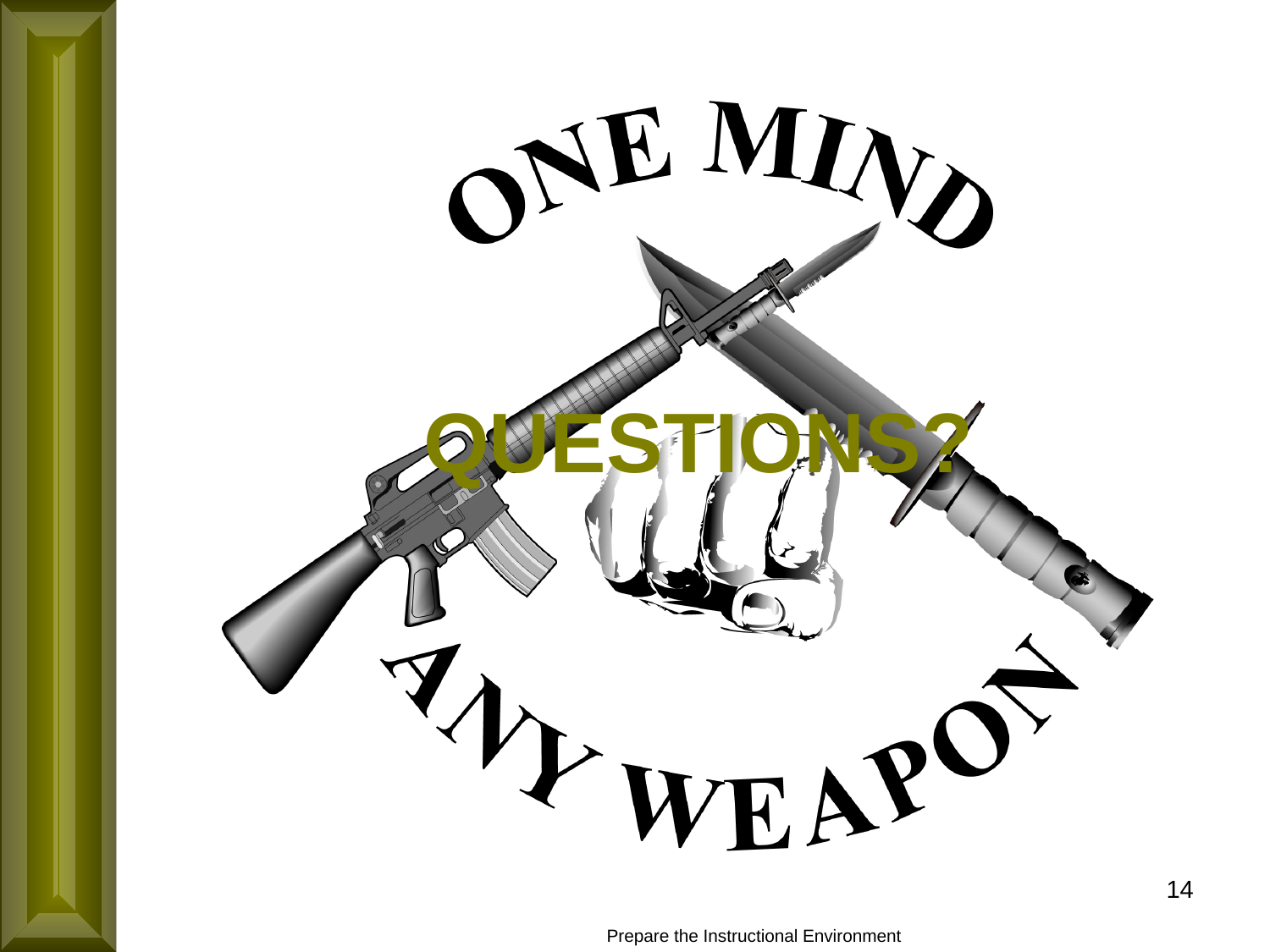

# QUESTIONS?
14
Prepare the Instructional Environment